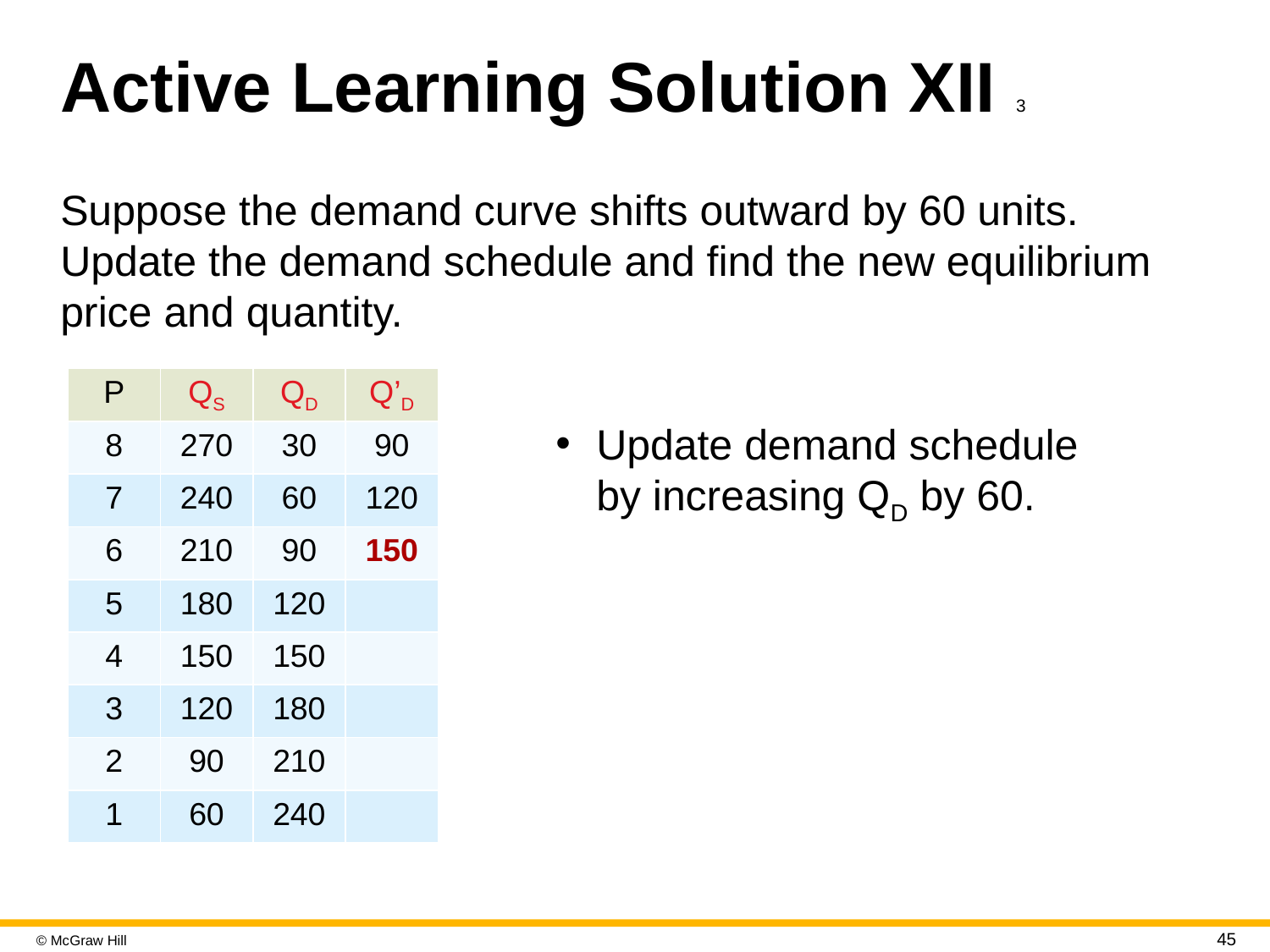

# Active Learning Solution XII 3
Suppose the demand curve shifts outward by 60 units. Update the demand schedule and find the new equilibrium price and quantity.
| P | QS | QD | Q’D |
| --- | --- | --- | --- |
| 8 | 270 | 30 | 90 |
| 7 | 240 | 60 | 120 |
| 6 | 210 | 90 | 150 |
| 5 | 180 | 120 |  |
| 4 | 150 | 150 |  |
| 3 | 120 | 180 |  |
| 2 | 90 | 210 |  |
| 1 | 60 | 240 |  |
Update demand schedule by increasing QD by 60.
In the following table, read ‘Q'D’ as Q dash d.